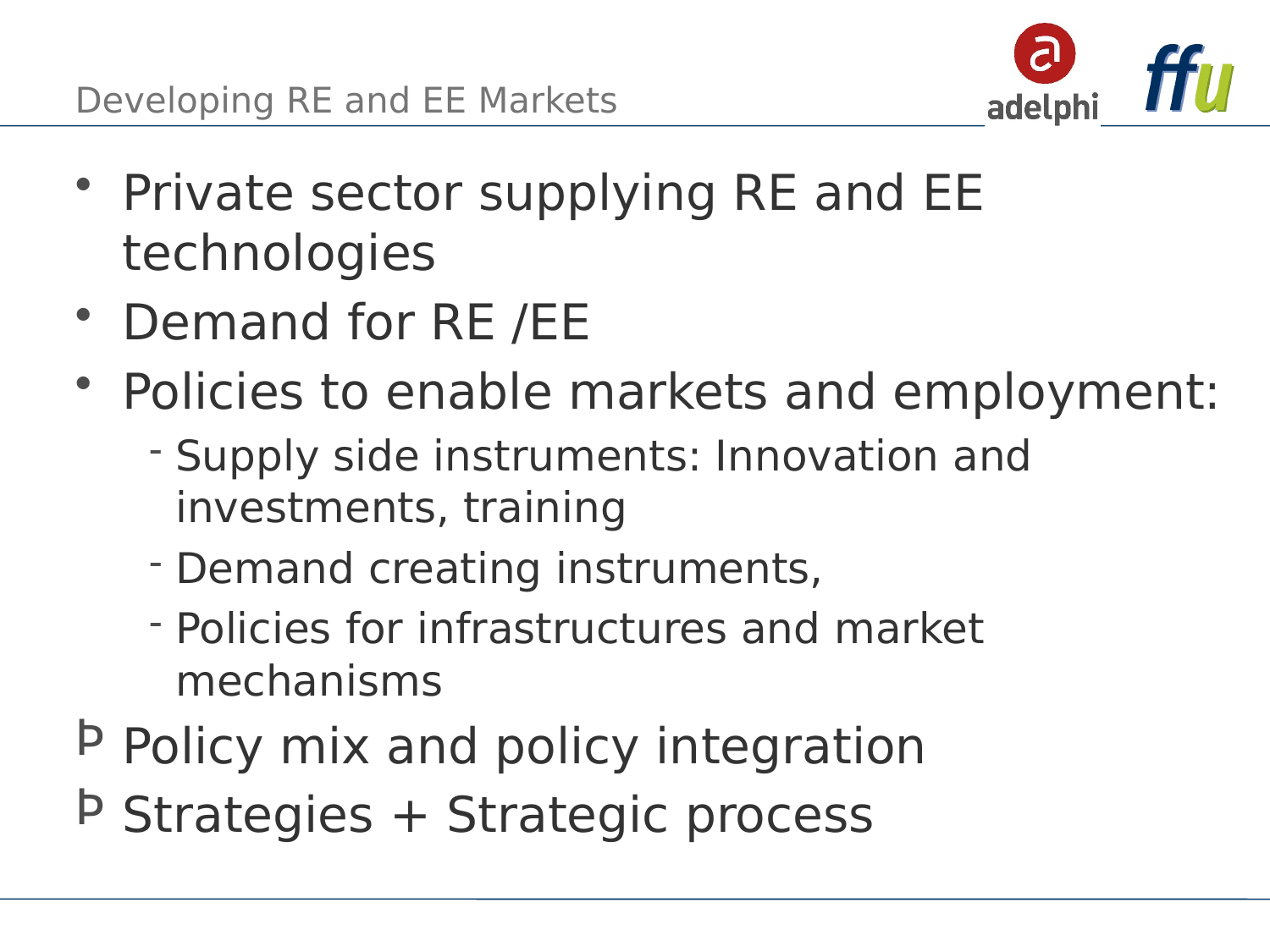

# Developing RE and EE Markets
Private sector supplying RE and EE technologies
Demand for RE /EE
Policies to enable markets and employment:
Supply side instruments: Innovation and investments, training
Demand creating instruments,
Policies for infrastructures and market mechanisms
Policy mix and policy integration
Strategies + Strategic process